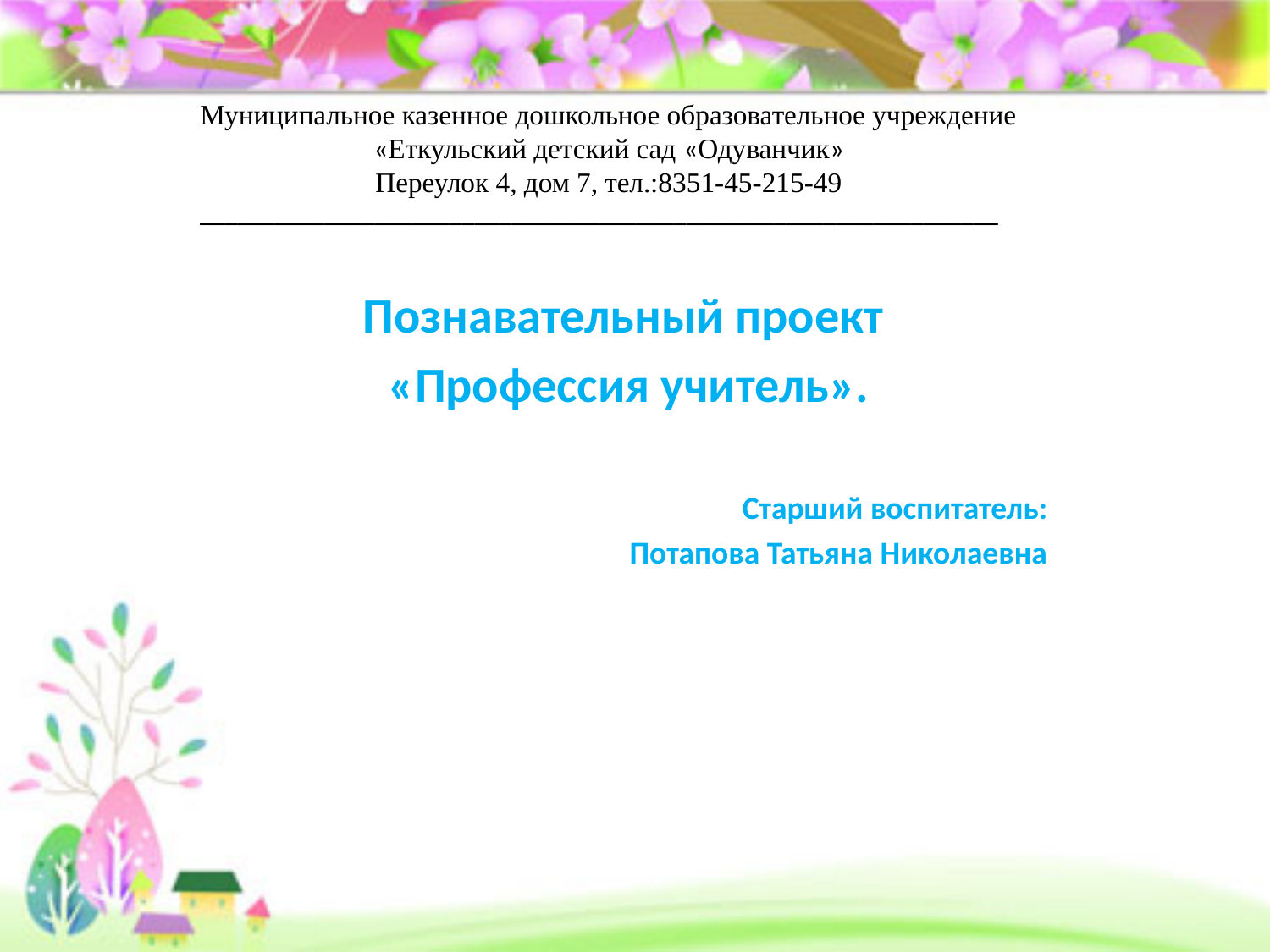

Муниципальное казенное дошкольное образовательное учреждение
«Еткульский детский сад «Одуванчик»
Переулок 4, дом 7, тел.:8351-45-215-49
________________________________________________________________
Познавательный проект
 «Профессия учитель».

Старший воспитатель:
Потапова Татьяна Николаевна